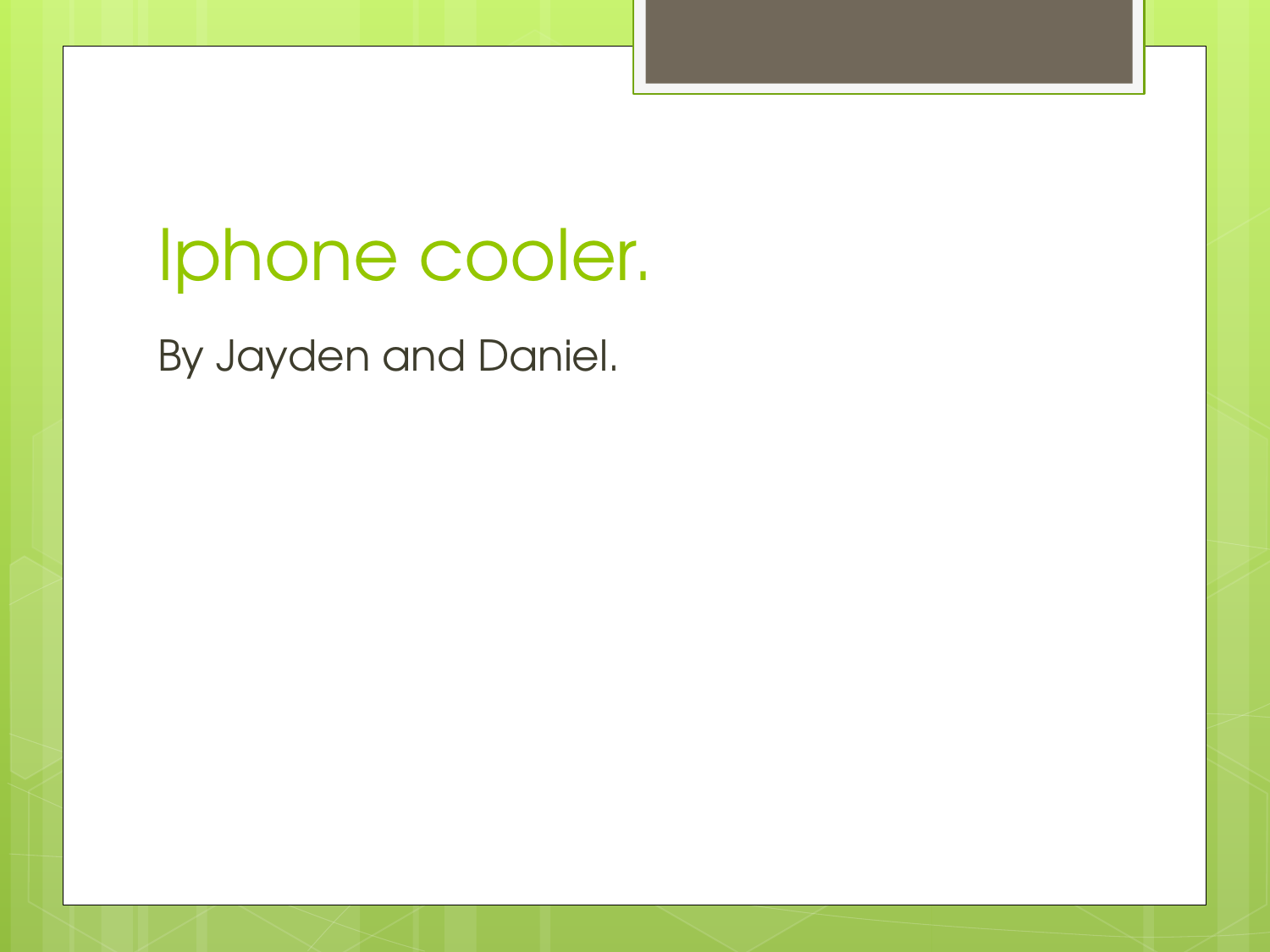

# Iphone cooler.
By Jayden and Daniel.